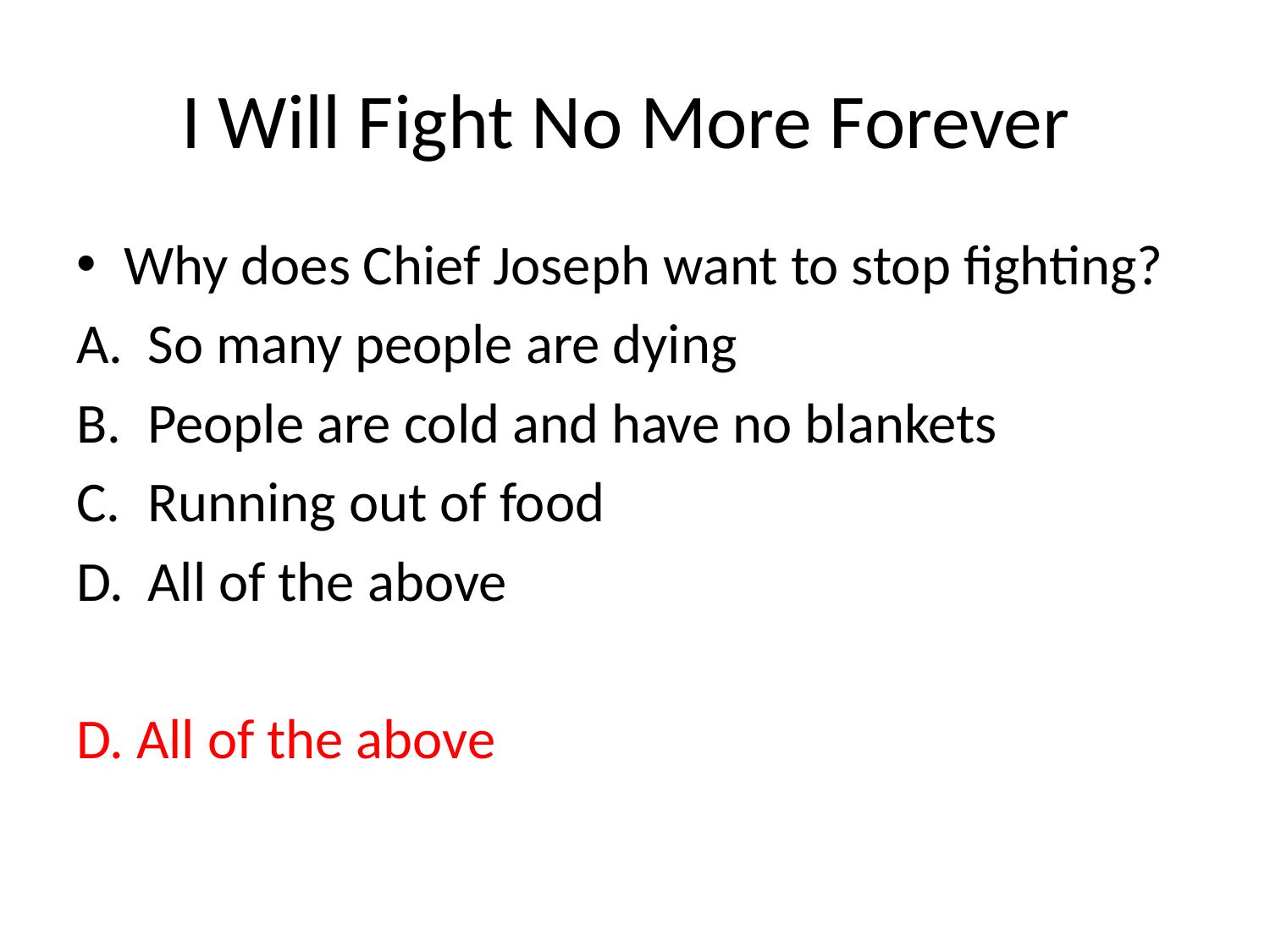

# I Will Fight No More Forever
Why does Chief Joseph want to stop fighting?
So many people are dying
People are cold and have no blankets
Running out of food
All of the above

D. All of the above